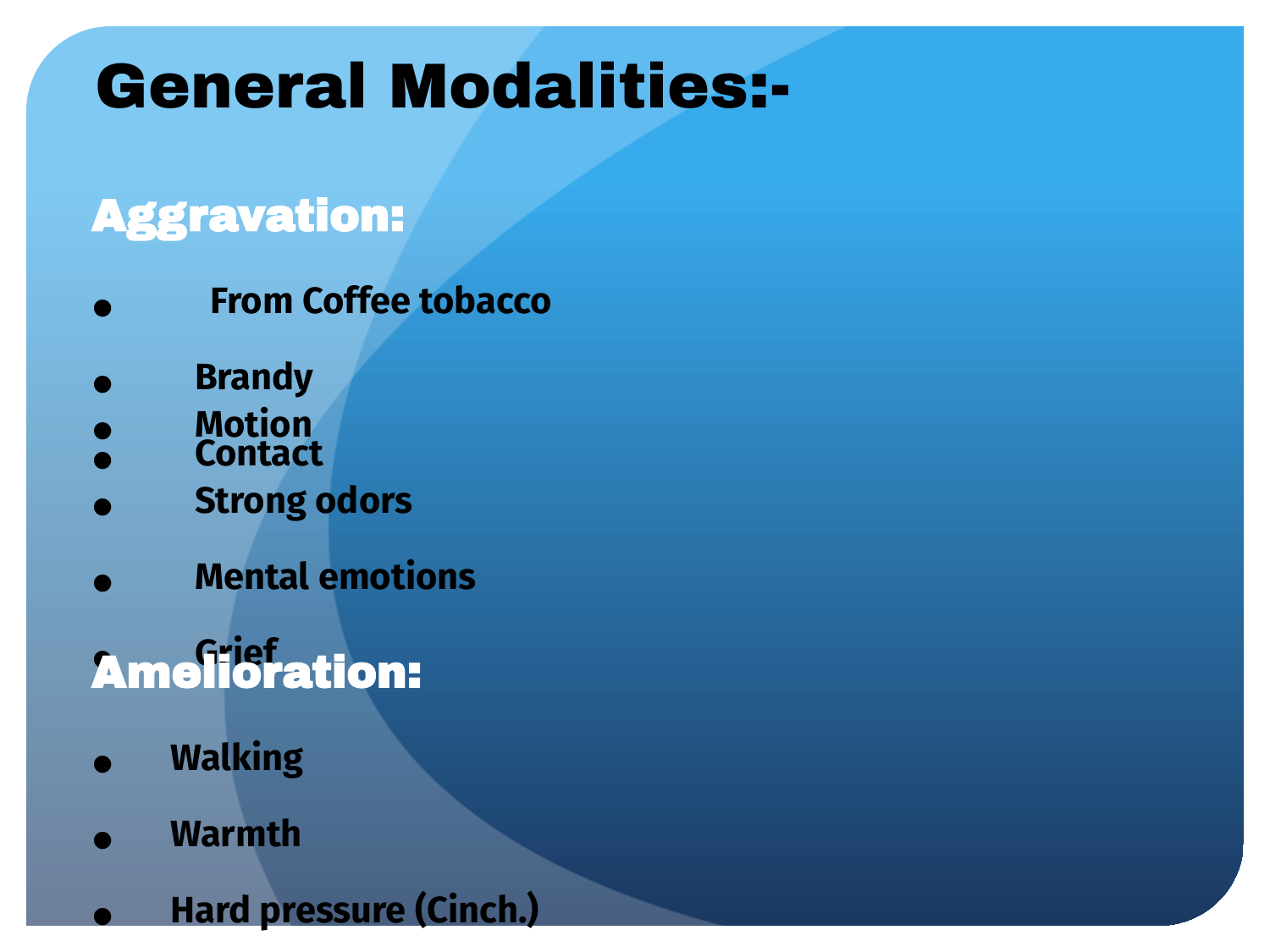

General Modalities:-
Aggravation:
From Coffee tobacco
Brandy
Contact
Motion
Strong odors
Mental emotions
Grief
Amelioration:
Walking
Warmth
Hard pressure (Cinch.)
Swallowing